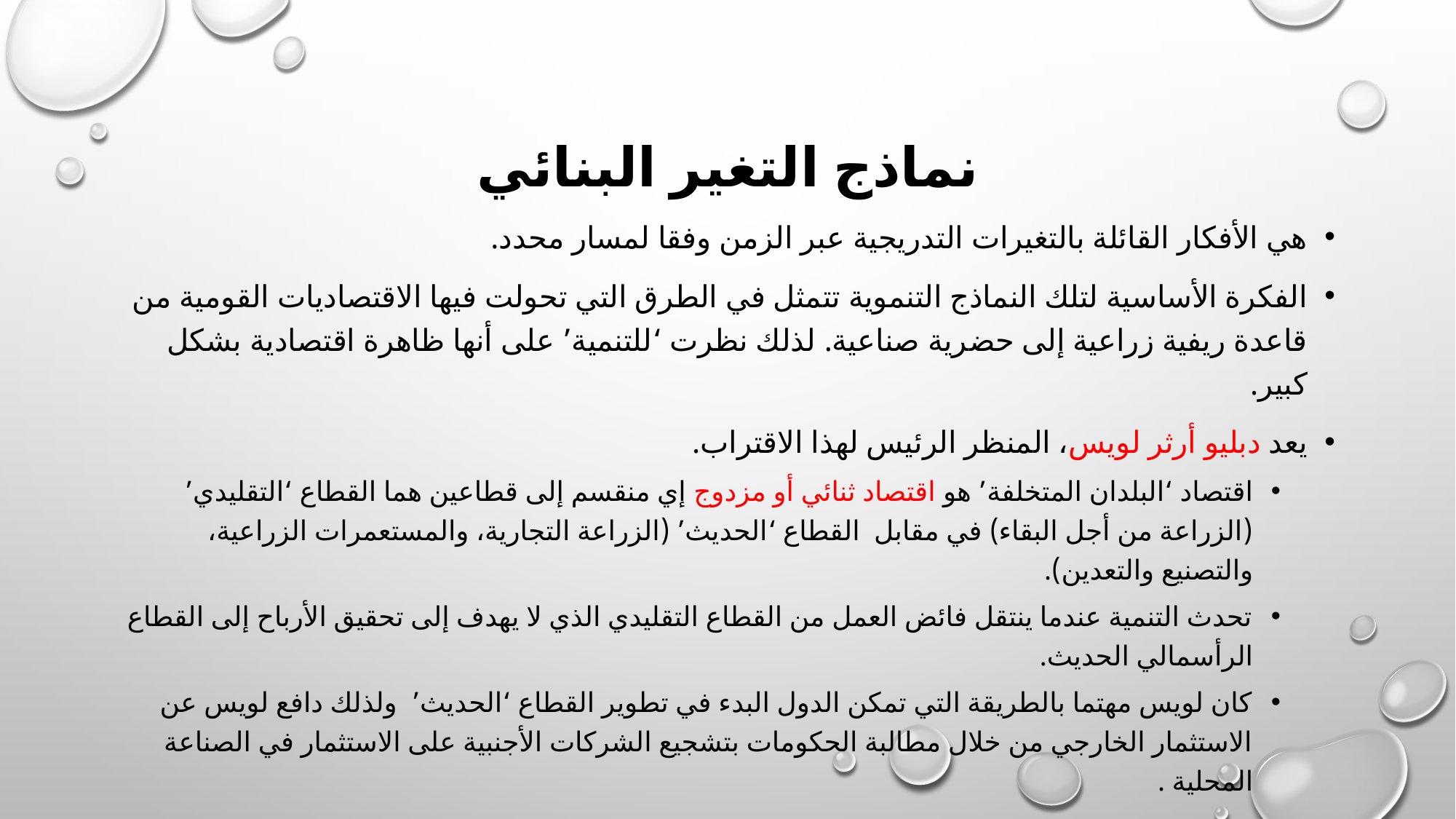

# نماذج التغير البنائي
هي الأفكار القائلة بالتغيرات التدريجية عبر الزمن وفقا لمسار محدد.
الفكرة الأساسية لتلك النماذج التنموية تتمثل في الطرق التي تحولت فيها الاقتصاديات القومية من قاعدة ريفية زراعية إلى حضرية صناعية. لذلك نظرت ‘للتنمية’ على أنها ظاهرة اقتصادية بشكل كبير.
يعد دبليو أرثر لويس، المنظر الرئيس لهذا الاقتراب.
اقتصاد ‘البلدان المتخلفة’ هو اقتصاد ثنائي أو مزدوج إي منقسم إلى قطاعين هما القطاع ‘التقليدي’ (الزراعة من أجل البقاء) في مقابل  القطاع ‘الحديث’ (الزراعة التجارية، والمستعمرات الزراعية، والتصنيع والتعدين).
تحدث التنمية عندما ينتقل فائض العمل من القطاع التقليدي الذي لا يهدف إلى تحقيق الأرباح إلى القطاع الرأسمالي الحديث.
كان لويس مهتما بالطريقة التي تمكن الدول البدء في تطوير القطاع ‘الحديث’  ولذلك دافع لويس عن الاستثمار الخارجي من خلال مطالبة الحكومات بتشجيع الشركات الأجنبية على الاستثمار في الصناعة المحلية .